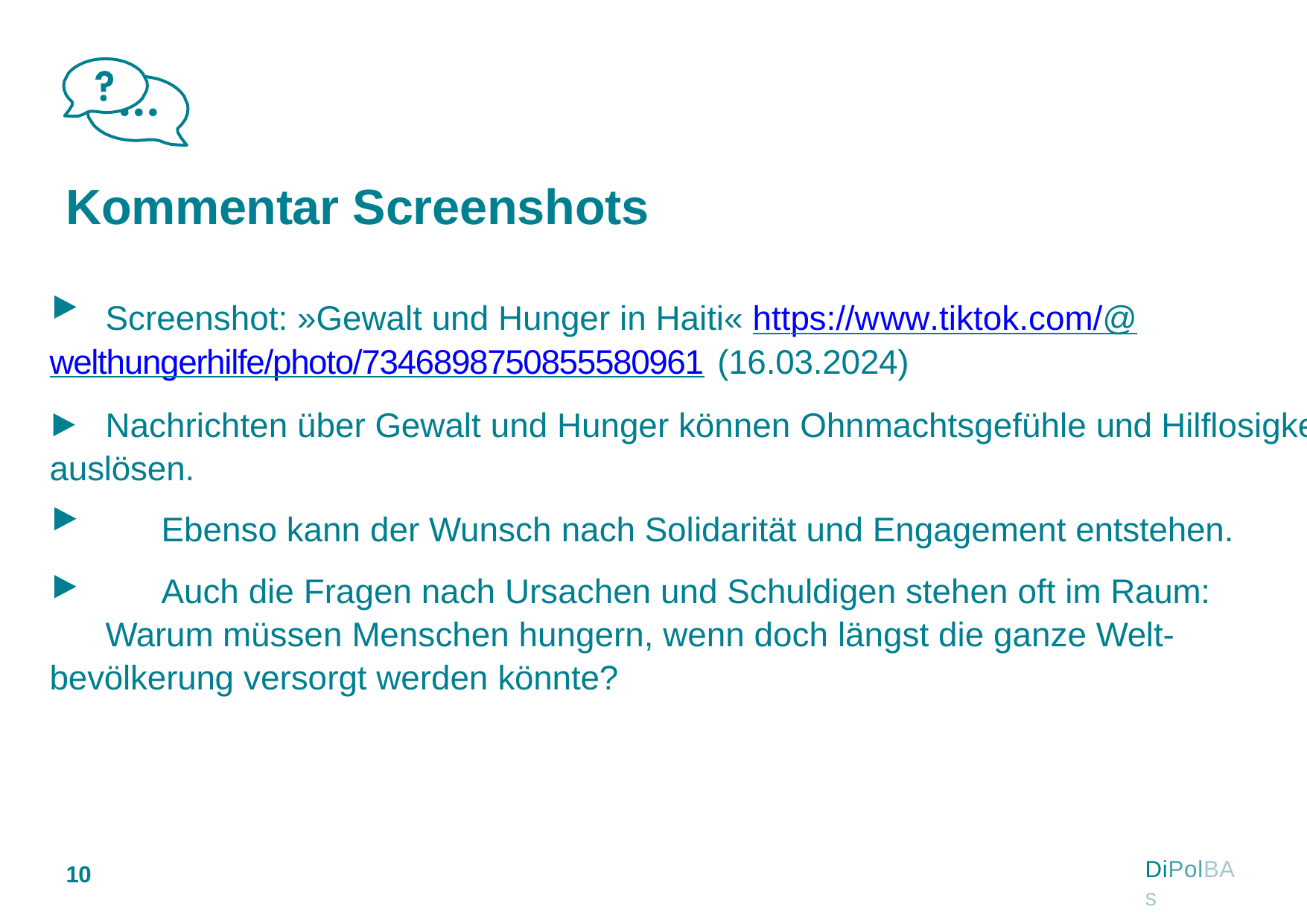

# Kommentar Screenshots
Screenshot: »Gewalt und Hunger in Haiti« https://www.tiktok.com/@ welthungerhilfe/photo/7346898750855580961 (16.03.2024)
Nachrichten über Gewalt und Hunger können Ohnmachtsgefühle und Hilflosigkeit auslösen.
Ebenso kann der Wunsch nach Solidarität und Engagement entstehen.
Auch die Fragen nach Ursachen und Schuldigen stehen oft im Raum:
Warum müssen Menschen hungern, wenn doch längst die ganze Welt- bevölkerung versorgt werden könnte?

DiPolBAs
10